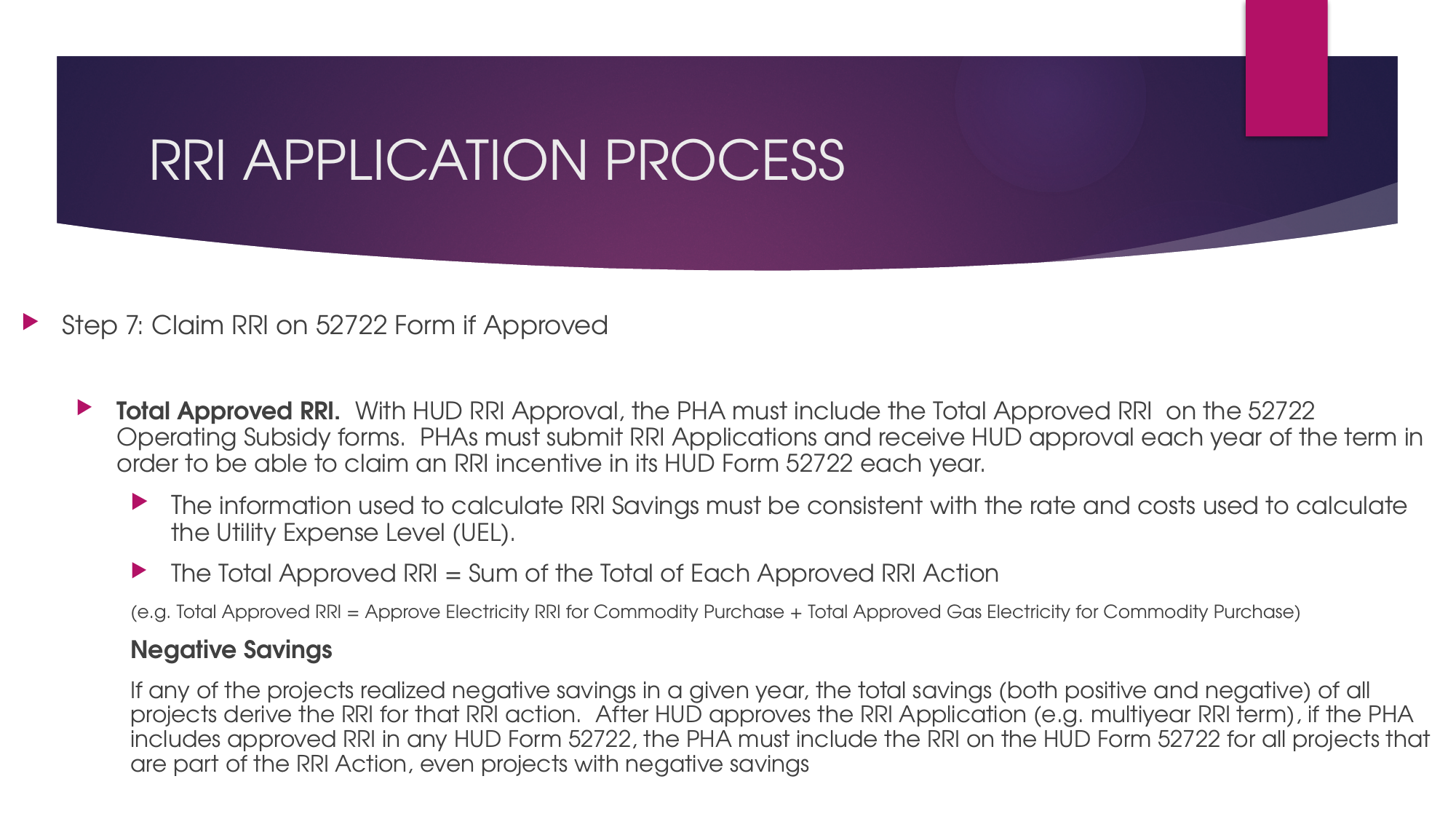

# RRI APPLICATION PROCESS
Step 7: Claim RRI on 52722 Form if Approved

Total Approved RRI.  With HUD RRI Approval, the PHA must include the Total Approved RRI  on the 52722 Operating Subsidy forms.  PHAs must submit RRI Applications and receive HUD approval each year of the term in order to be able to claim an RRI incentive in its HUD Form 52722 each year.
The information used to calculate RRI Savings must be consistent with the rate and costs used to calculate the Utility Expense Level (UEL).
The Total Approved RRI = Sum of the Total of Each Approved RRI Action
(e.g. Total Approved RRI = Approve Electricity RRI for Commodity Purchase + Total Approved Gas Electricity for Commodity Purchase) ​
Negative Savings
If any of the projects realized negative savings in a given year, the total savings (both positive and negative) of all projects derive the RRI for that RRI action.  After HUD approves the RRI Application (e.g. multiyear RRI term), if the PHA includes approved RRI in any HUD Form 52722, the PHA must include the RRI on the HUD Form 52722 for all projects that are part of the RRI Action, even projects with negative savings